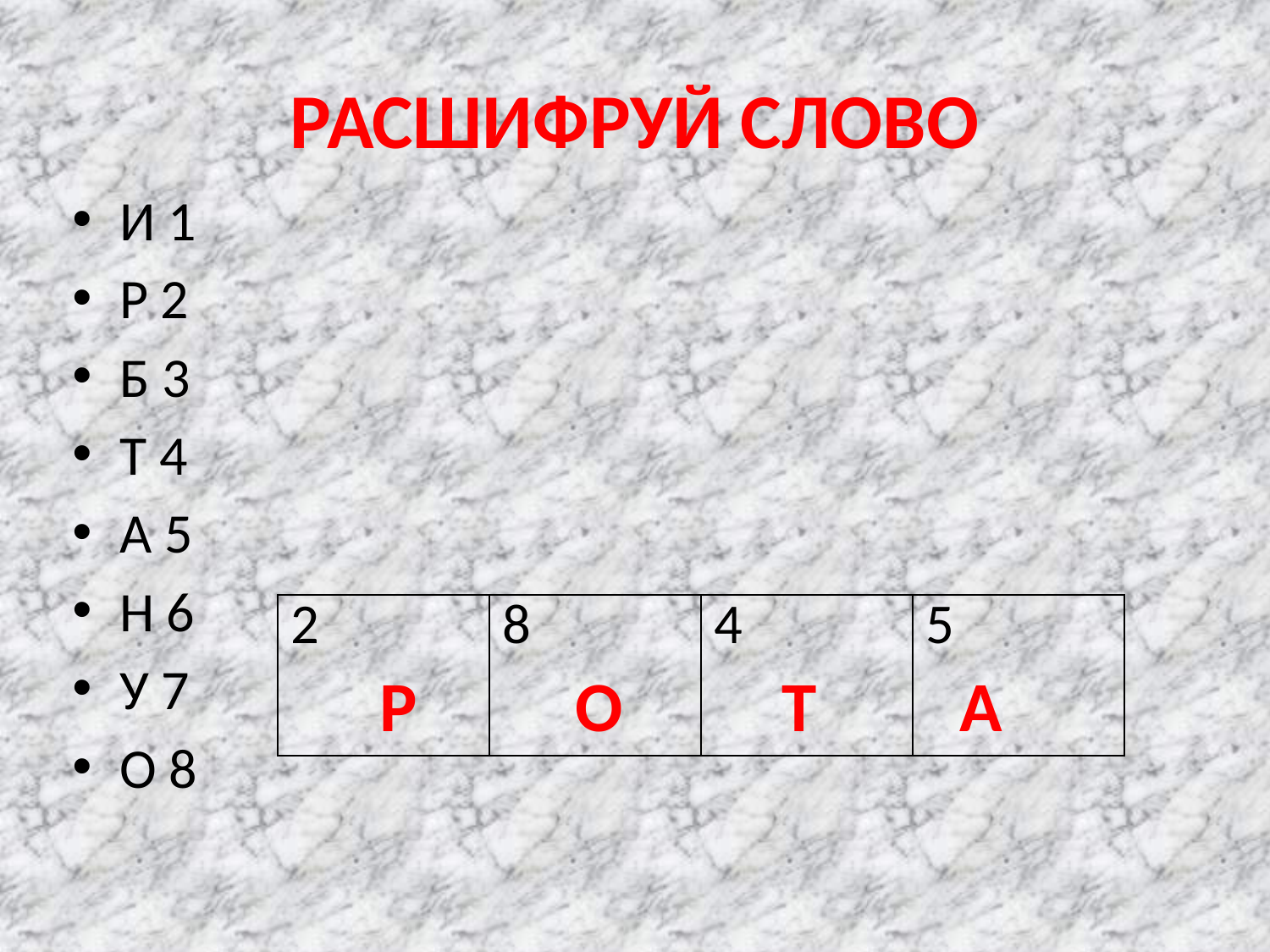

# РАСШИФРУЙ СЛОВО
И 1
Р 2
Б 3
Т 4
А 5
Н 6
У 7
О 8

| 2 | 8 | 4 | 5 |
| --- | --- | --- | --- |
Р          О          Т         А